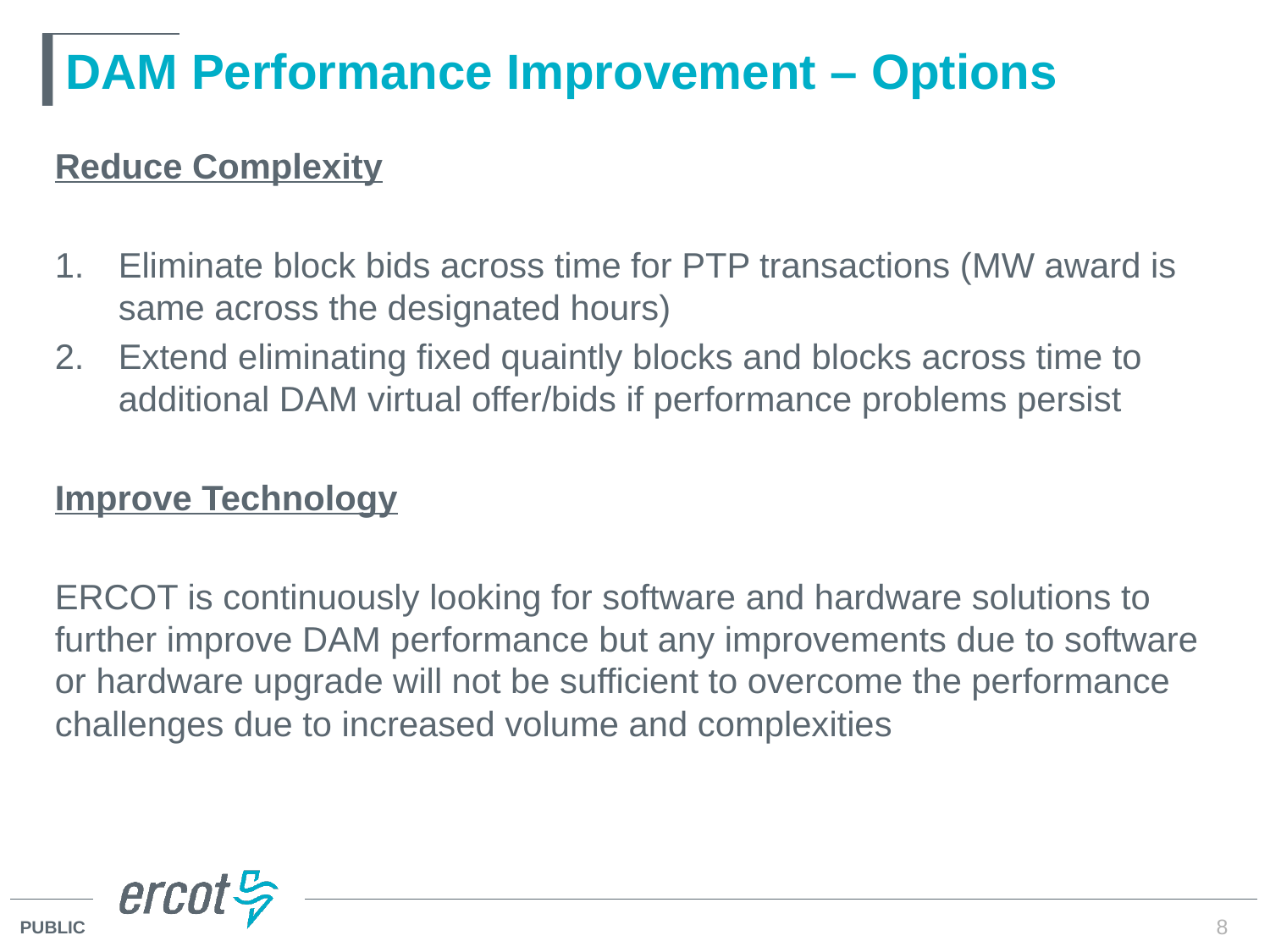

# DAM Performance Improvement – Options
Reduce Complexity

Eliminate block bids across time for PTP transactions (MW award is same across the designated hours)
Extend eliminating fixed quaintly blocks and blocks across time to additional DAM virtual offer/bids if performance problems persist

Improve Technology

ERCOT is continuously looking for software and hardware solutions to further improve DAM performance but any improvements due to software or hardware upgrade will not be sufficient to overcome the performance challenges due to increased volume and complexities

8